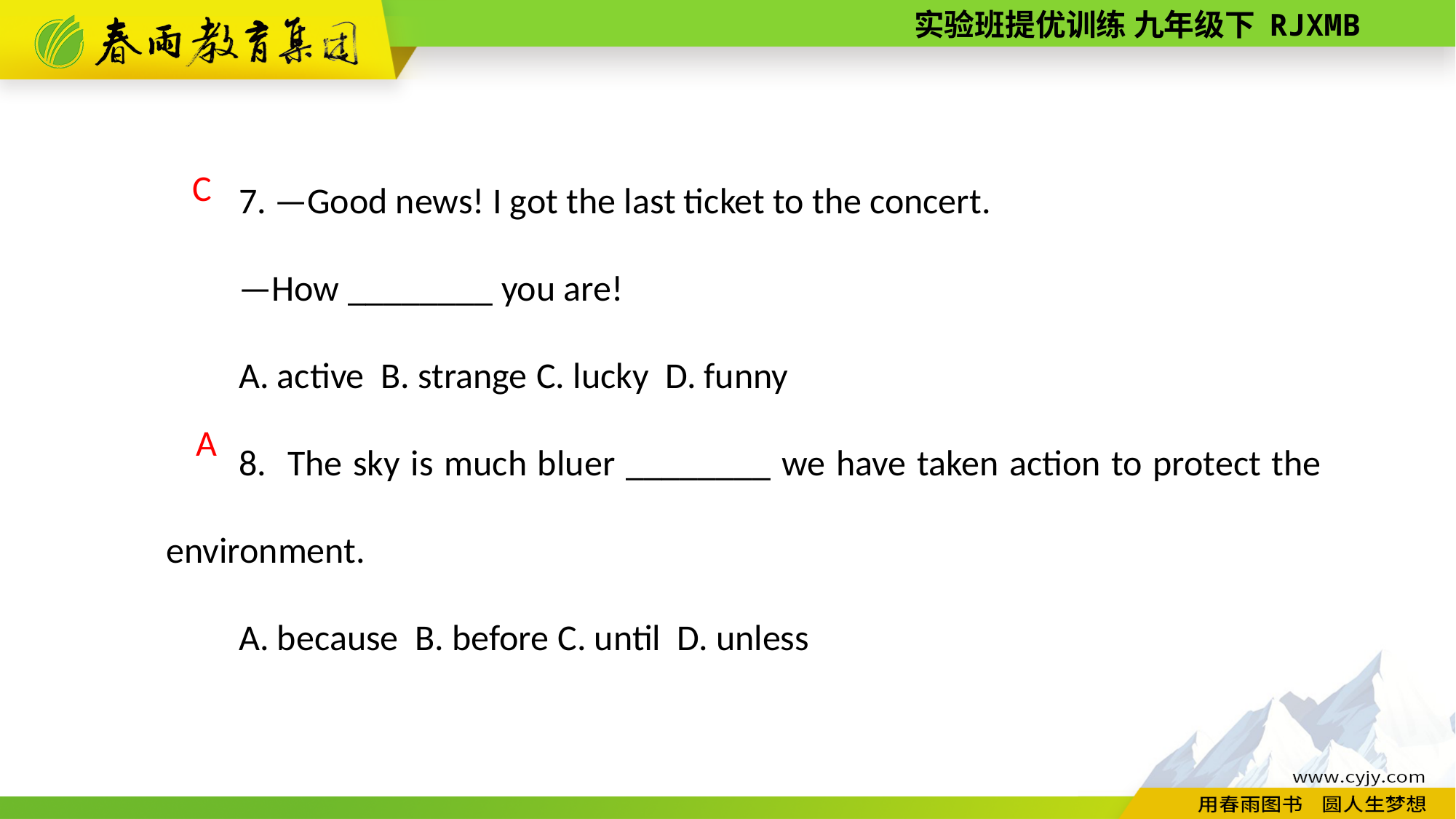

7. —Good news! I got the last ticket to the concert.
—How ________ you are!
A. active  B. strange  C. lucky  D. funny
8.  The sky is much bluer ________ we have taken action to protect the environment.
A. because  B. before  C. until  D. unless
C
 A